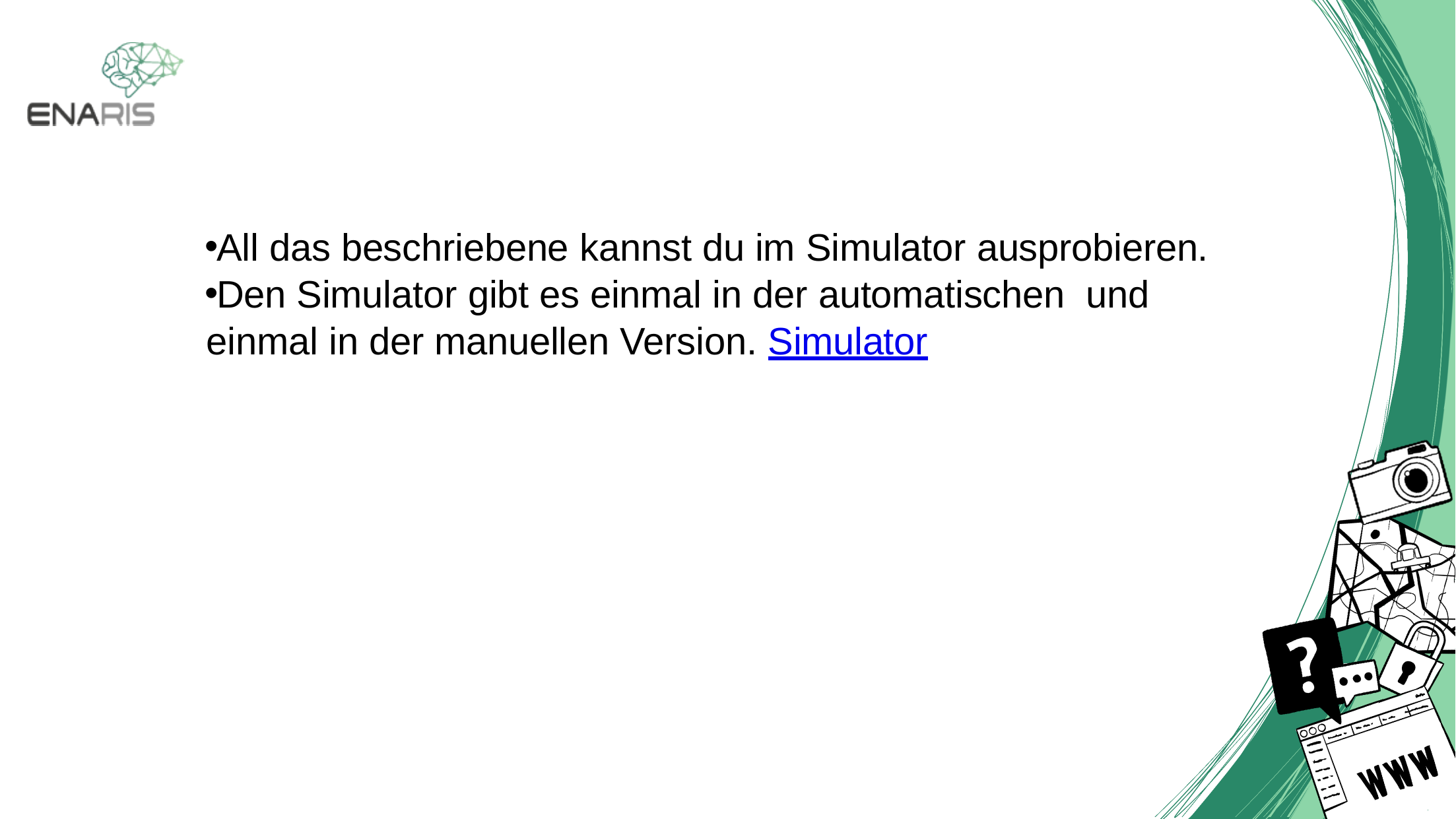

All das beschriebene kannst du im Simulator ausprobieren.
Den Simulator gibt es einmal in der automatischen  und einmal in der manuellen Version. Simulator